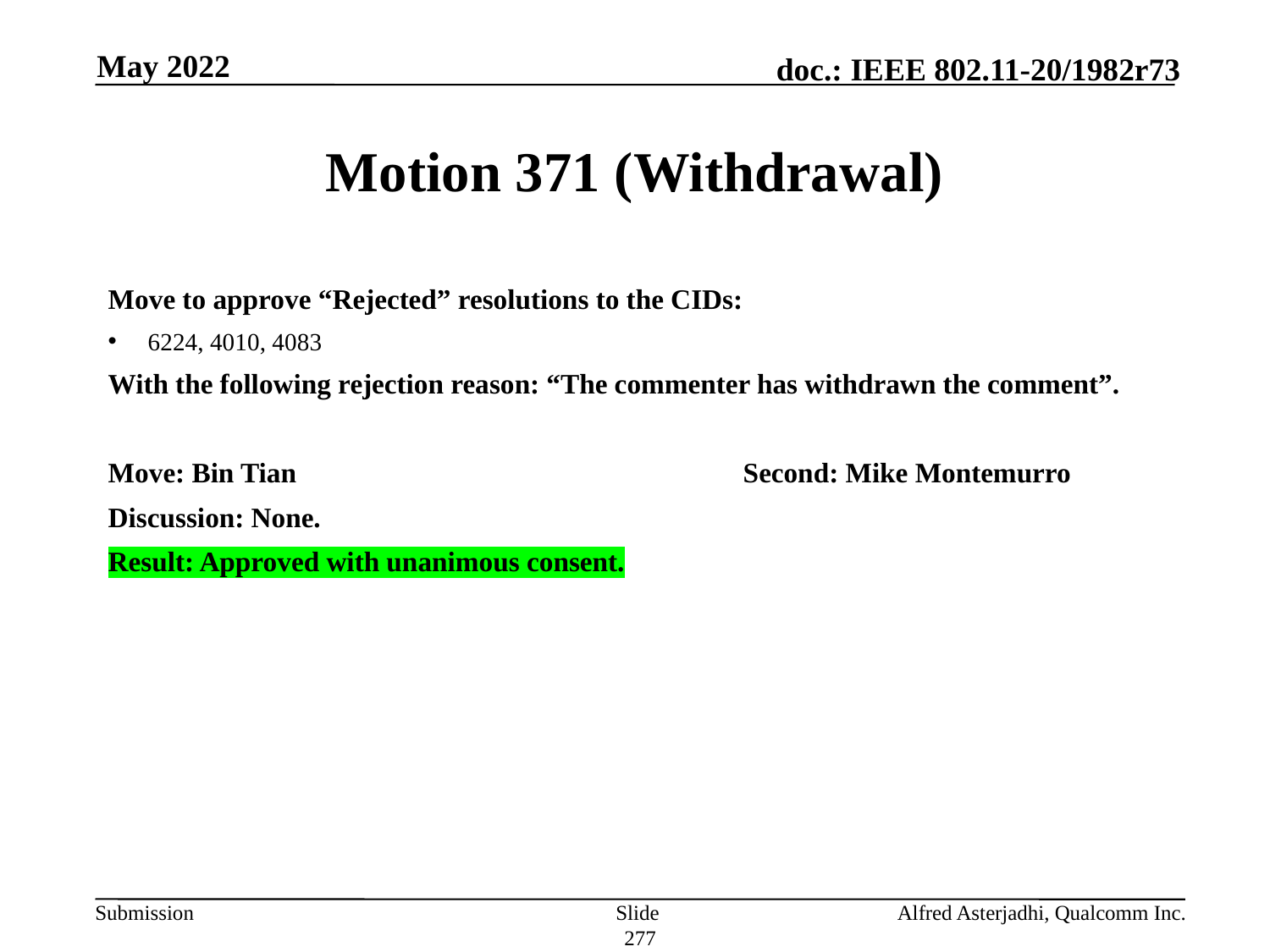

May 2022
# Motion 371 (Withdrawal)
Move to approve “Rejected” resolutions to the CIDs:
6224, 4010, 4083
With the following rejection reason: “The commenter has withdrawn the comment”.

Move: Bin Tian				Second: Mike Montemurro
Discussion: None.
Result: Approved with unanimous consent.

Slide 277
Alfred Asterjadhi, Qualcomm Inc.